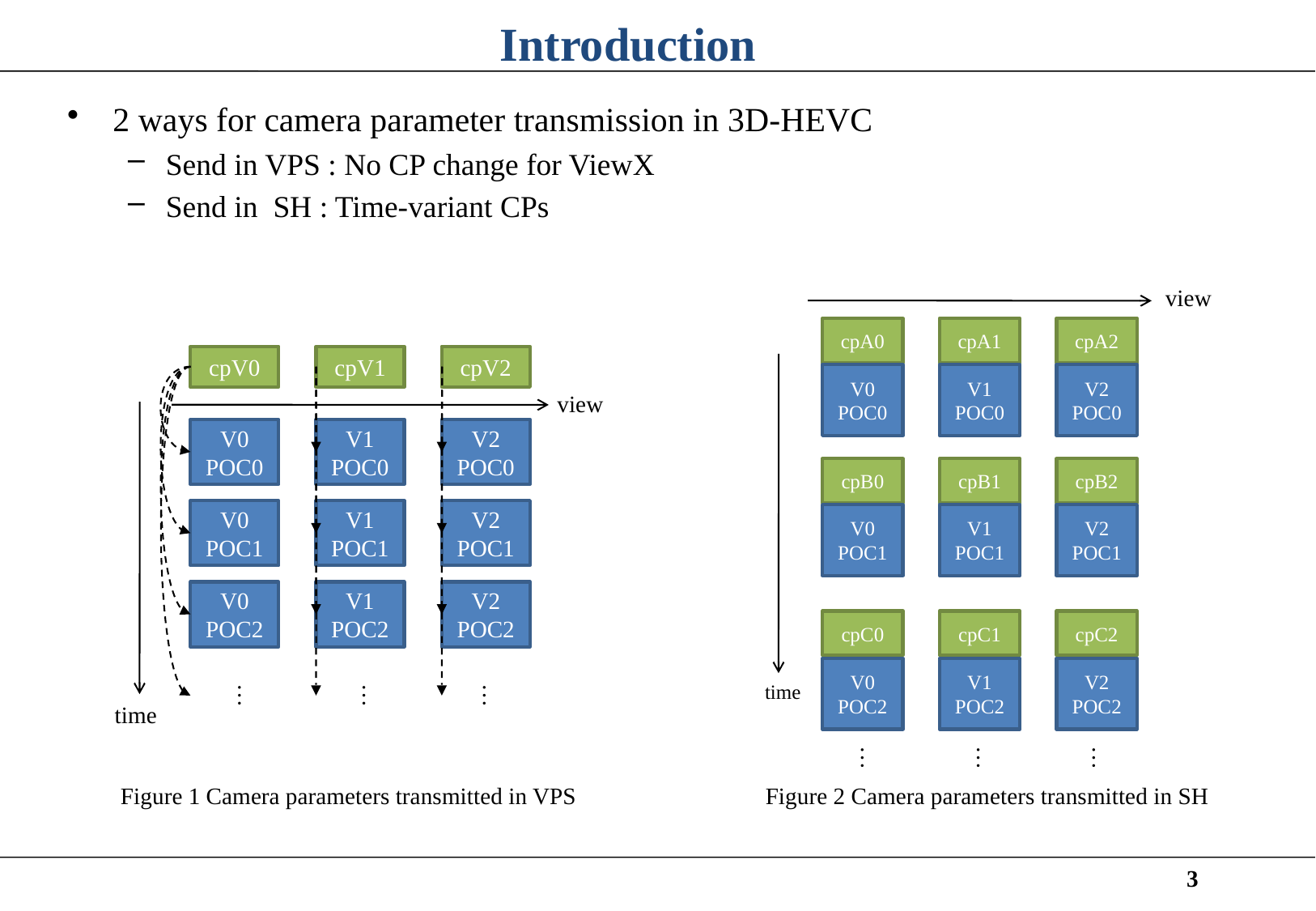

# Introduction
2 ways for camera parameter transmission in 3D-HEVC
Send in VPS : No CP change for ViewX
Send in  SH : Time-variant CPs

view
cpA0
cpA1
cpA2
V0
POC0
V1
POC0
V2
POC0
cpB0
cpB1
cpB2
V0
POC1
V1
POC1
V2
POC1
cpC0
cpC1
cpC2
V0
POC2
V1
POC2
V2
POC2
time
…
…
…
cpV0
cpV1
cpV2
view
V0
POC0
V1
POC0
V2
POC0
V0
POC1
V1
POC1
V2
POC1
V0
POC2
V1
POC2
V2
POC2
…
…
…
time
Figure 1 Camera parameters transmitted in VPS
Figure 2 Camera parameters transmitted in SH
3